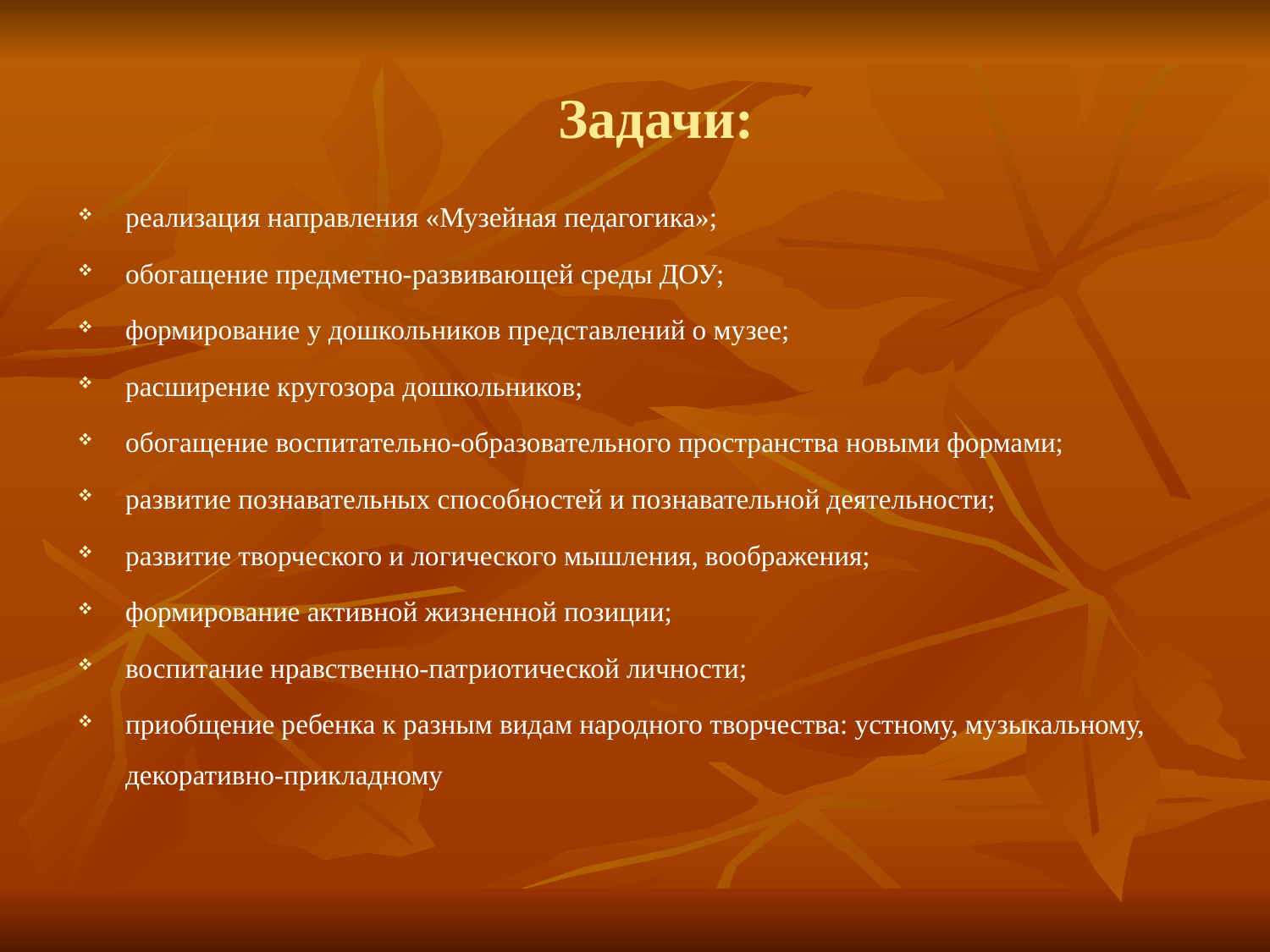

# Задачи:
реализация направления «Музейная педагогика»;
обогащение предметно-развивающей среды ДОУ;
формирование у дошкольников представлений о музее;
расширение кругозора дошкольников;
обогащение воспитательно-образовательного пространства новыми формами;
развитие познавательных способностей и познавательной деятельности;
развитие творческого и логического мышления, воображения;
формирование активной жизненной позиции;
воспитание нравственно-патриотической личности;
приобщение ребенка к разным видам народного творчества: устному, музыкальному, декоративно-прикладному